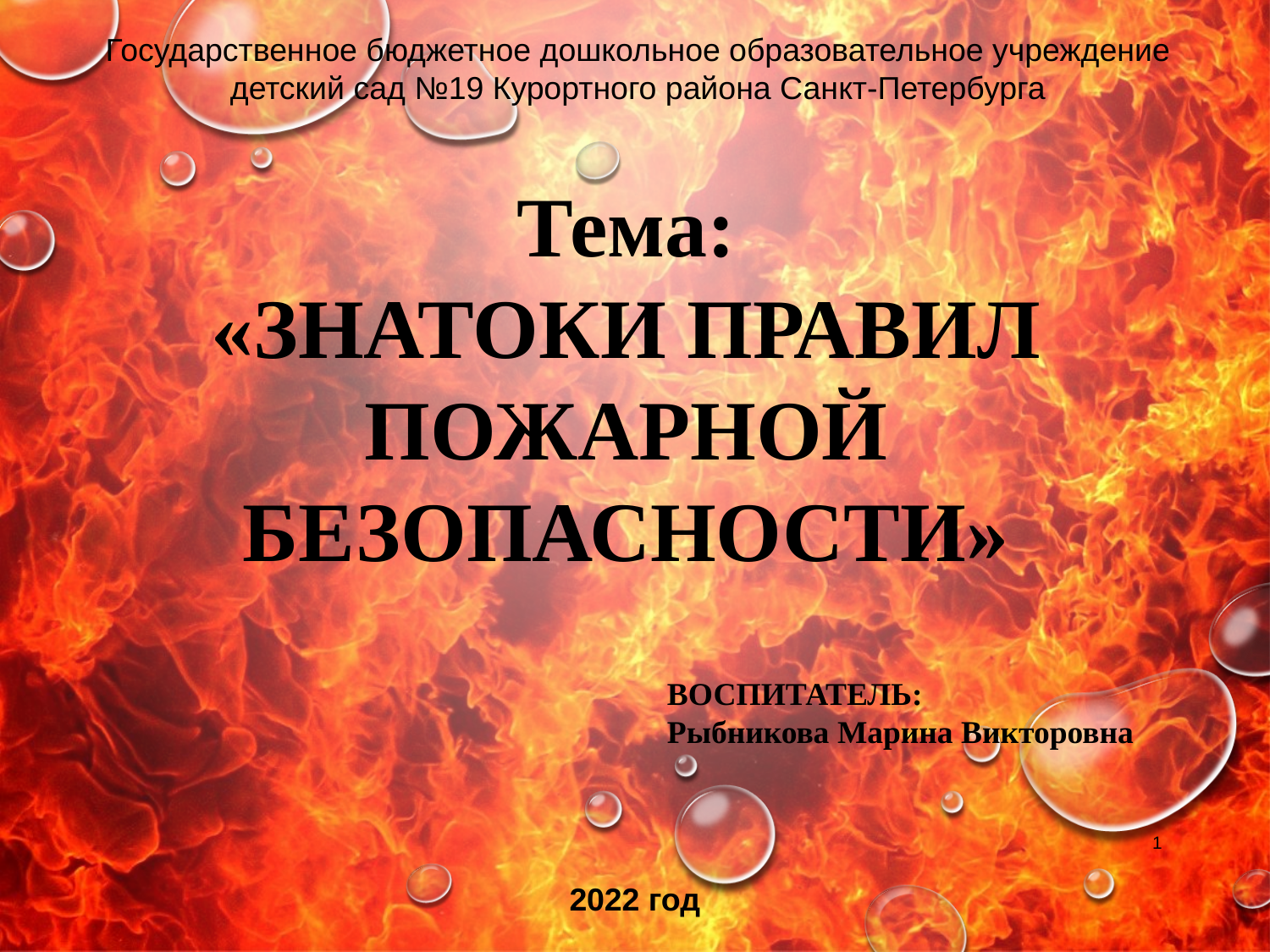

Государственное бюджетное дошкольное образовательное учреждение детский сад №19 Курортного района Санкт-Петербурга
Тема:
«ЗНАТОКИ ПРАВИЛ ПОЖАРНОЙ БЕЗОПАСНОСТИ»
ВОСПИТАТЕЛЬ:
Рыбникова Марина Викторовна
1
2022 год